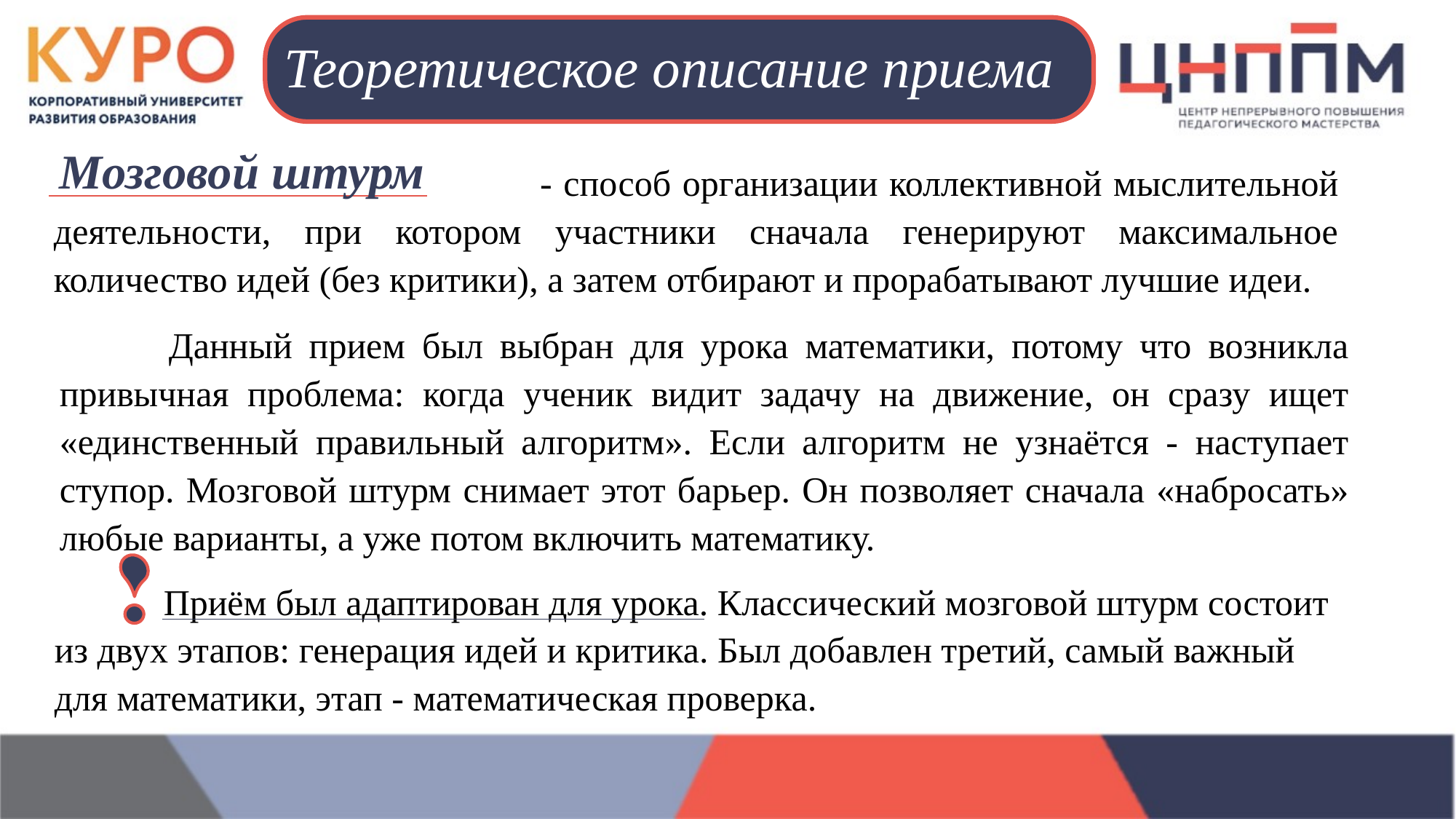

# Теоретическое описание приема

Мозговой штурм
                                           - способ организации коллективной мыслительной деятельности, при котором участники сначала генерируют максимальное количество идей (без критики), а затем отбирают и прорабатывают лучшие идеи.

	Данный прием был выбран для урока математики, потому что возникла привычная проблема: когда ученик видит задачу на движение, он сразу ищет «единственный правильный алгоритм». Если алгоритм не узнаётся - наступает ступор. Мозговой штурм снимает этот барьер. Он позволяет сначала «набросать» любые варианты, а уже потом включить математику.

	Приём был адаптирован для урока. Классический мозговой штурм состоит из двух этапов: генерация идей и критика. Был добавлен третий, самый важный для математики, этап - математическая проверка.